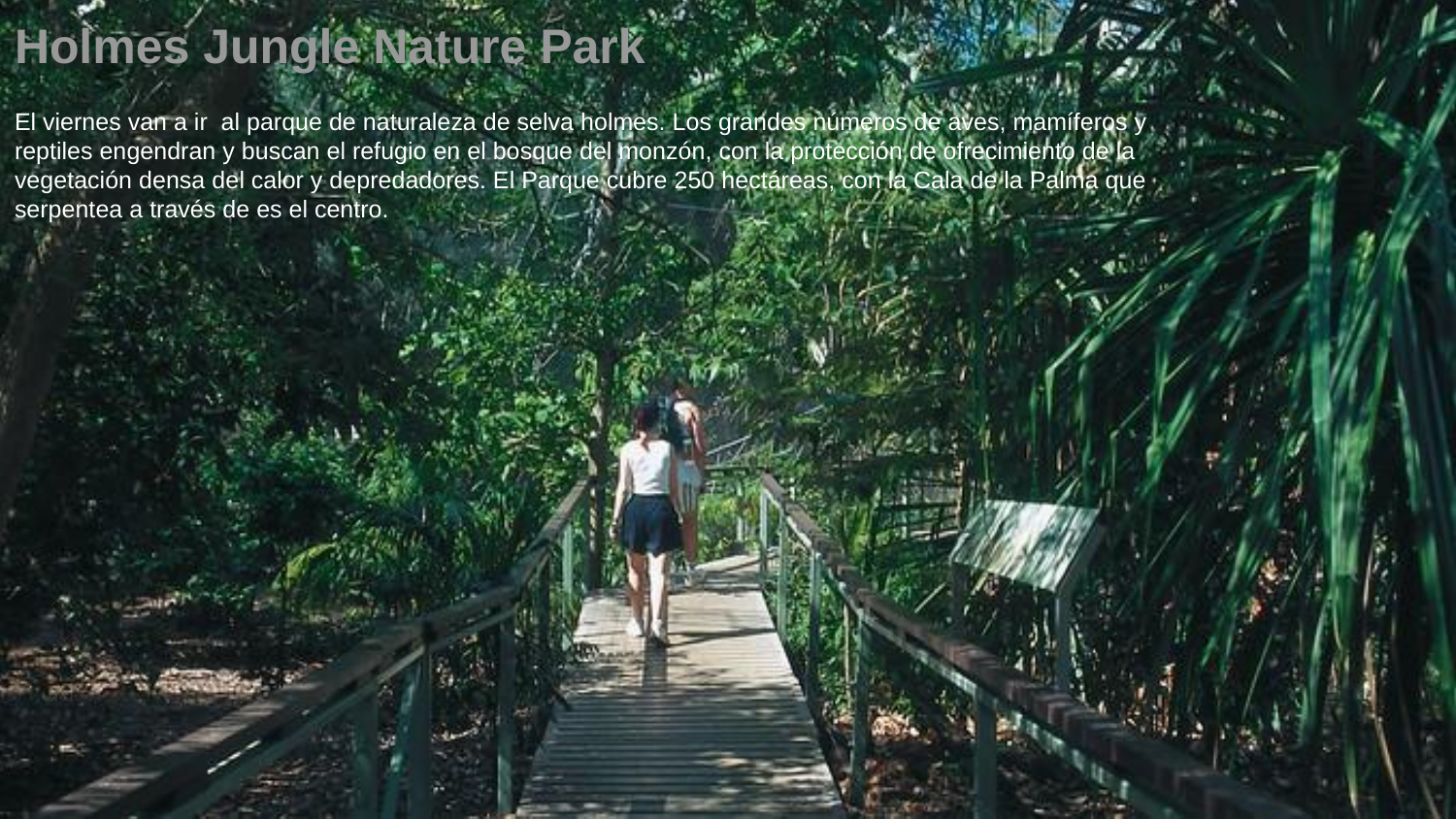

Holmes Jungle Nature Park

El viernes van a ir  al parque de naturaleza de selva holmes. Los grandes números de aves, mamíferos y reptiles engendran y buscan el refugio en el bosque del monzón, con la protección de ofrecimiento de la vegetación densa del calor y depredadores. El Parque cubre 250 hectáreas, con la Cala de la Palma que serpentea a través de es el centro.